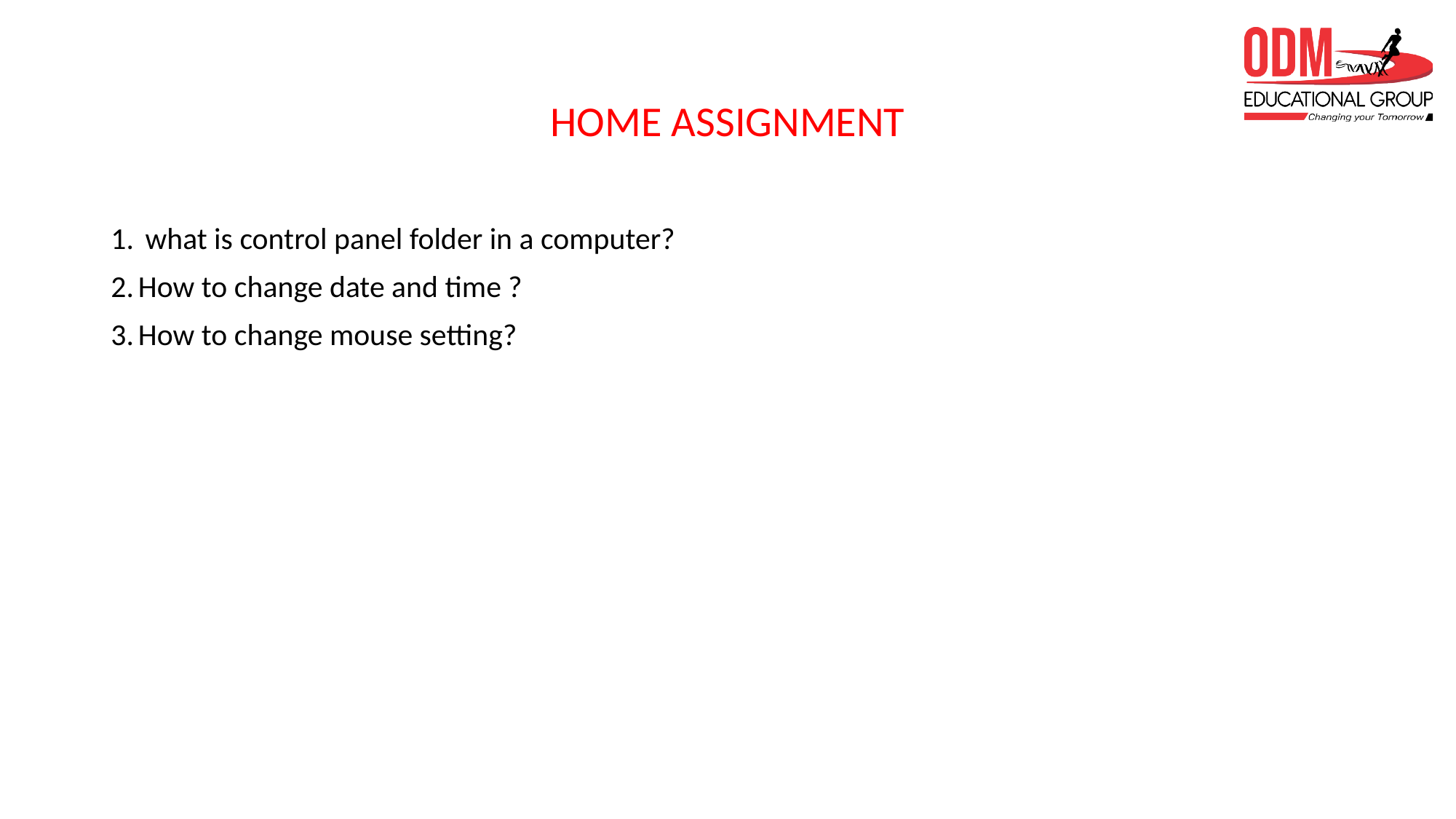

# HOME ASSIGNMENT
 what is control panel folder in a computer?
How to change date and time ?
How to change mouse setting?